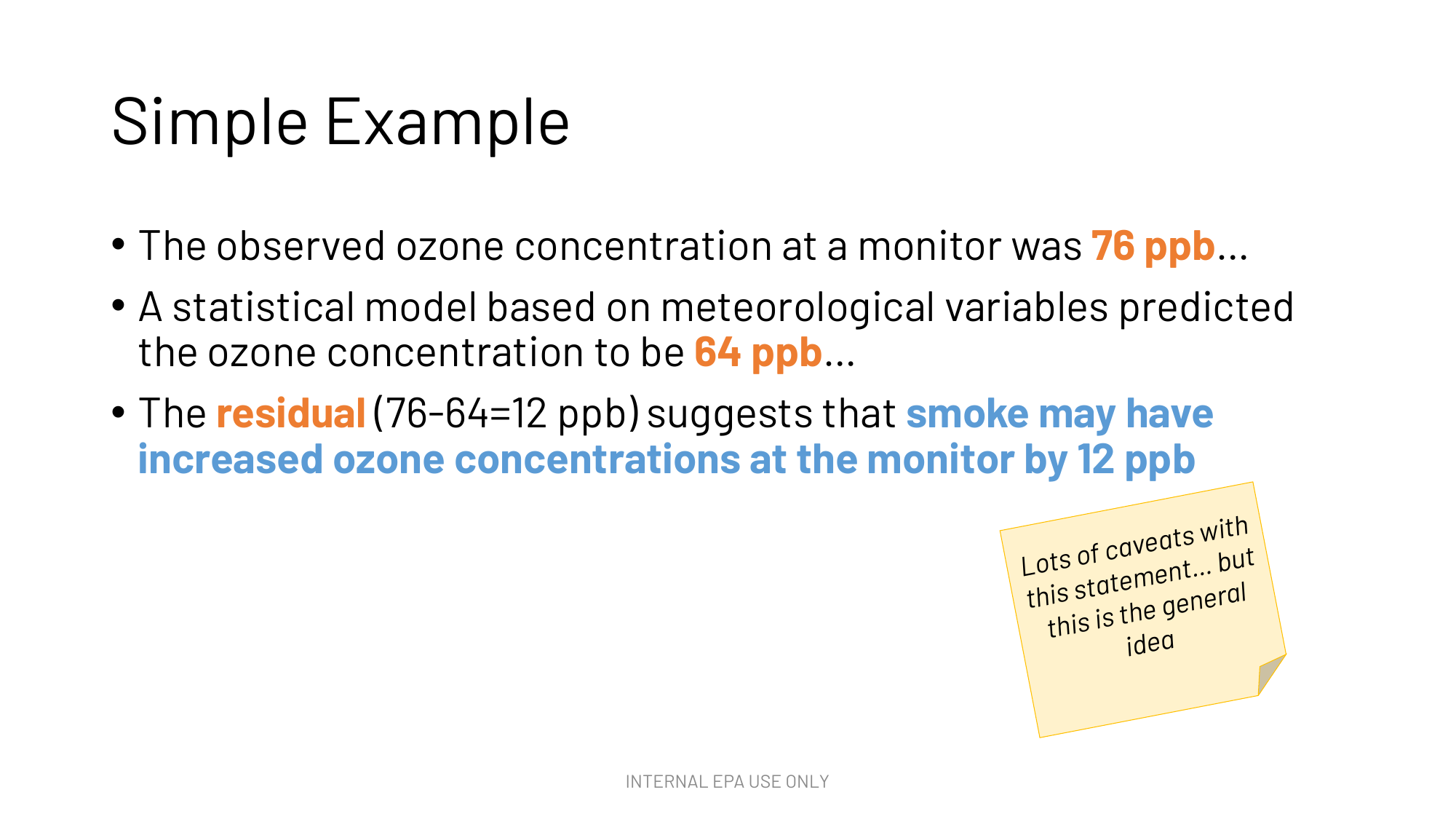

# Simple Example
The observed ozone concentration at a monitor was 76 ppb…
A statistical model based on meteorological variables predicted the ozone concentration to be 64 ppb…
The residual (76-64=12 ppb) suggests that smoke may have increased ozone concentrations at the monitor by 12 ppb
Lots of caveats with this statement… but this is the general idea
INTERNAL EPA USE ONLY